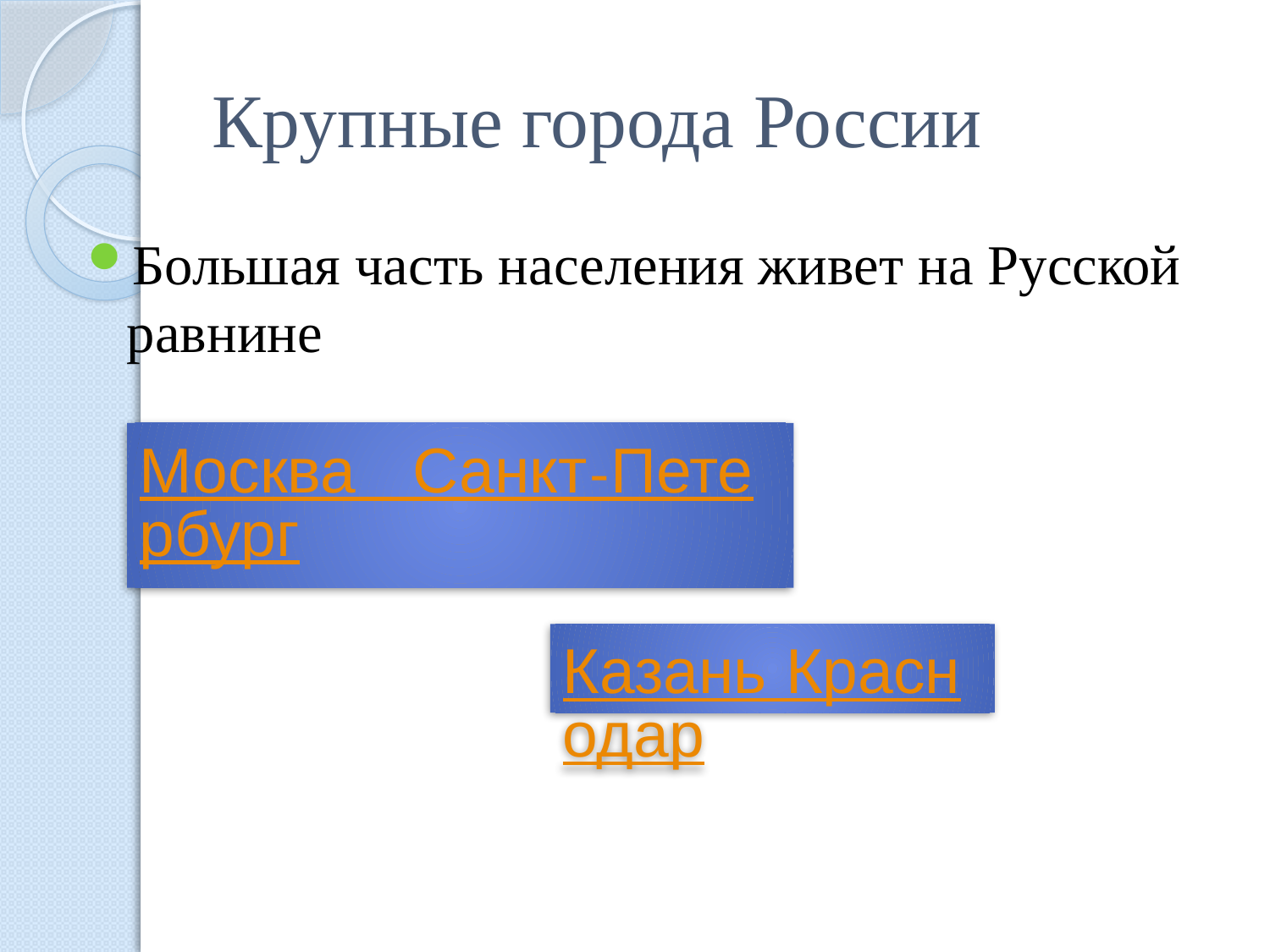

# Крупные города России
Большая часть населения живет на Русской равнине
Москва   Санкт-Петербург

Казань Краснодар